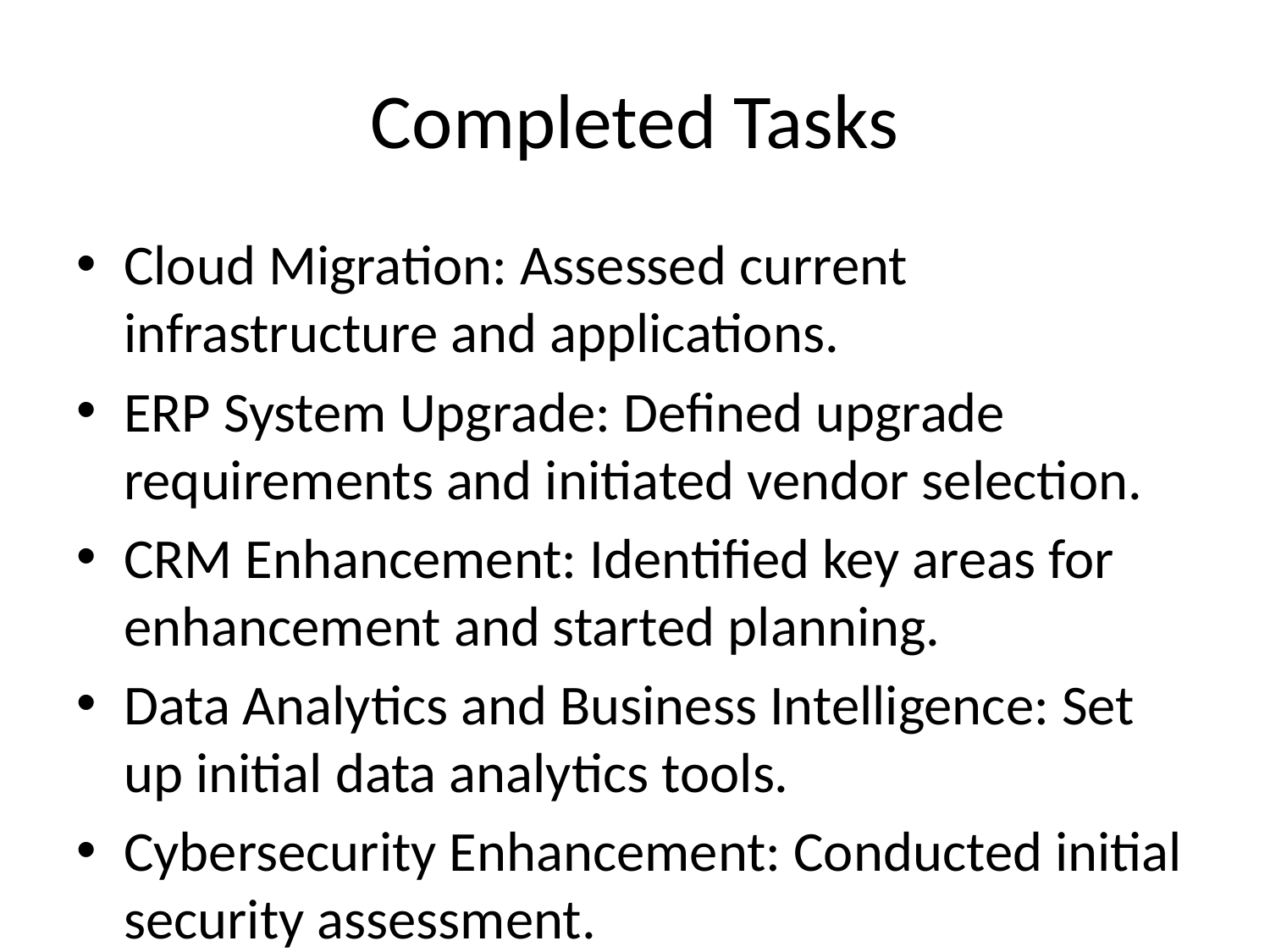

# Completed Tasks
Cloud Migration: Assessed current infrastructure and applications.
ERP System Upgrade: Defined upgrade requirements and initiated vendor selection.
CRM Enhancement: Identified key areas for enhancement and started planning.
Data Analytics and Business Intelligence: Set up initial data analytics tools.
Cybersecurity Enhancement: Conducted initial security assessment.
Digital Workplace Transformation: Started evaluating collaboration tools.